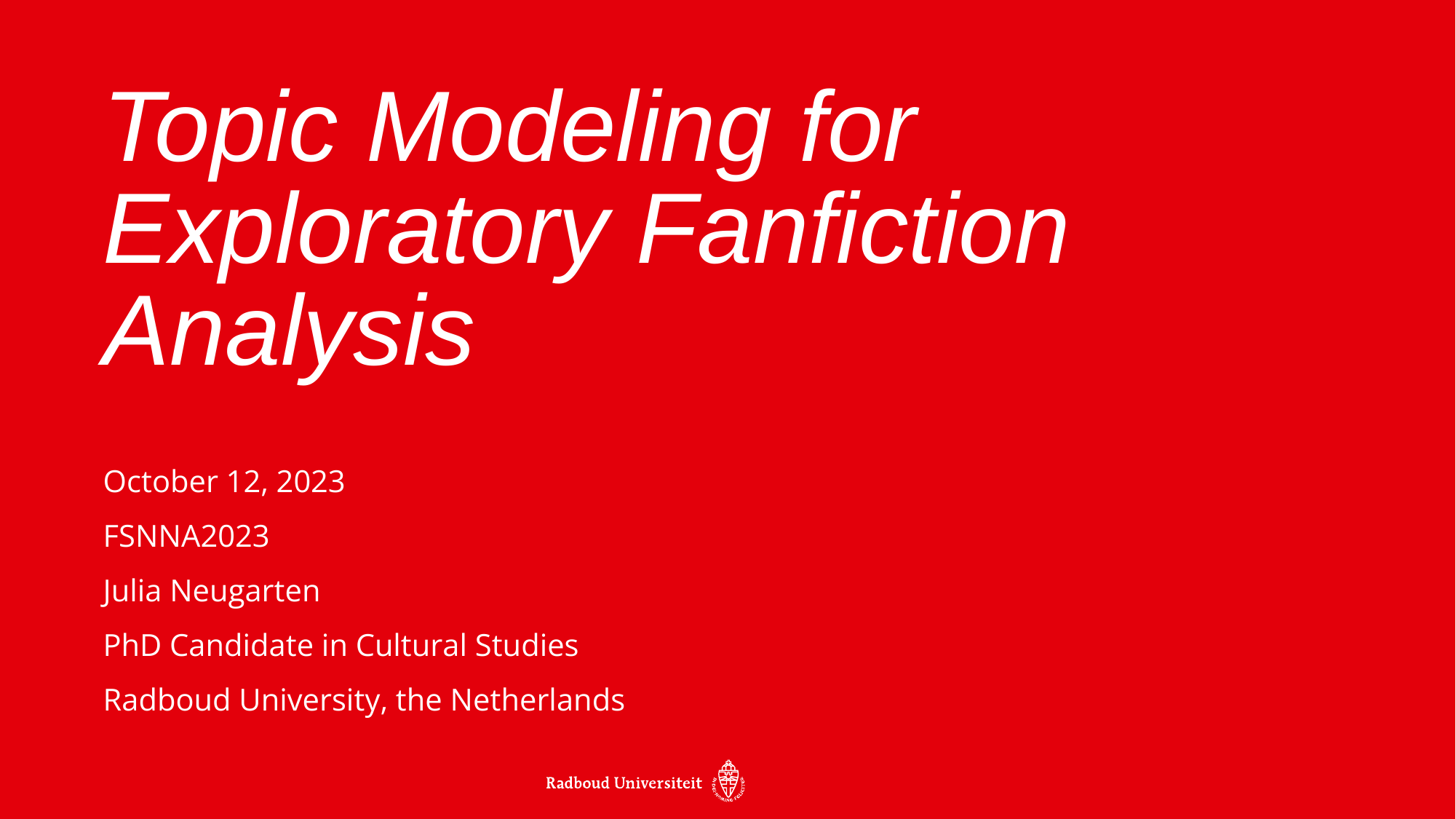

Topic Modeling for Exploratory Fanfiction Analysis

October 12, 2023
FSNNA2023
Julia Neugarten
PhD Candidate in Cultural Studies
Radboud University, the Netherlands